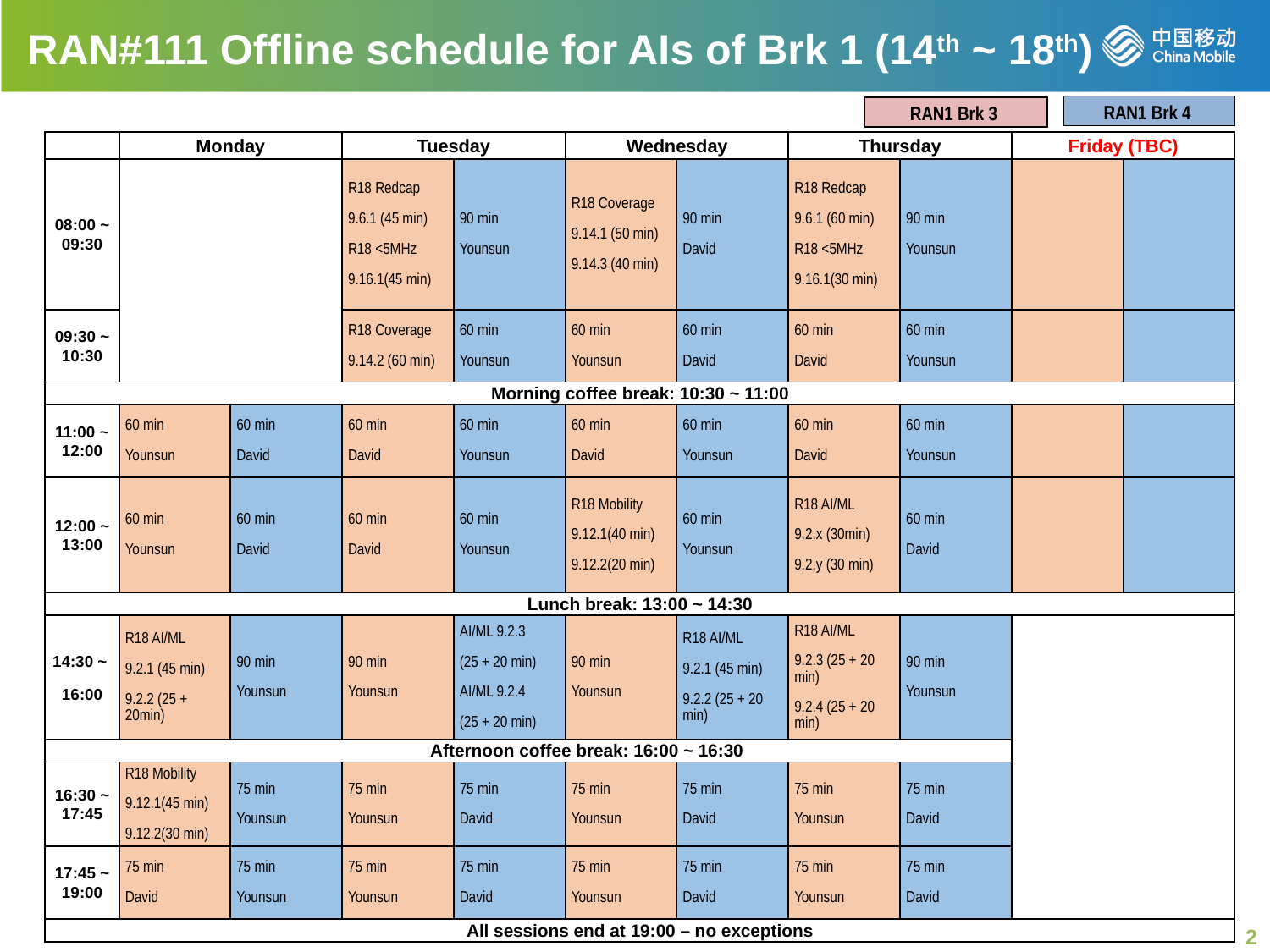

RAN#111 Offline schedule for AIs of Brk 1 (14th ~ 18th)
RAN1 Brk 4
RAN1 Brk 3
|  | Monday |  | Tuesday |  | Wednesday |  | Thursday |  | Friday (TBC) |  |
| --- | --- | --- | --- | --- | --- | --- | --- | --- | --- | --- |
| 08:00 ~ 09:30 |  |  | R18 Redcap 9.6.1 (45 min) R18 <5MHz 9.16.1(45 min) | 90 min Younsun | R18 Coverage 9.14.1 (50 min) 9.14.3 (40 min) | 90 min David | R18 Redcap 9.6.1 (60 min) R18 <5MHz 9.16.1(30 min) | 90 min Younsun |  |  |
| 09:30 ~ 10:30 |  |  | R18 Coverage 9.14.2 (60 min) | 60 min Younsun | 60 min Younsun | 60 min David | 60 min David | 60 min Younsun |  |  |
| Morning coffee break: 10:30 ~ 11:00 |  |  |  |  |  |  |  |  |  |  |
| 11:00 ~ 12:00 | 60 min Younsun | 60 min David | 60 min David | 60 min Younsun | 60 min David | 60 min Younsun | 60 min David | 60 min Younsun |  |  |
| 12:00 ~ 13:00 | 60 min Younsun | 60 min David | 60 min David | 60 min Younsun | R18 Mobility 9.12.1(40 min) 9.12.2(20 min) | 60 min Younsun | R18 AI/ML 9.2.x (30min) 9.2.y (30 min) | 60 min David |  |  |
| Lunch break: 13:00 ~ 14:30 |  |  |  |  |  |  |  |  |  |  |
| 14:30 ~ 16:00 | R18 AI/ML 9.2.1 (45 min) 9.2.2 (25 + 20min) | 90 min Younsun | 90 min Younsun | AI/ML 9.2.3 (25 + 20 min) AI/ML 9.2.4 (25 + 20 min) | 90 min Younsun | R18 AI/ML 9.2.1 (45 min) 9.2.2 (25 + 20 min) | R18 AI/ML 9.2.3 (25 + 20 min) 9.2.4 (25 + 20 min) | 90 min Younsun |  |  |
| Afternoon coffee break: 16:00 ~ 16:30 |  |  |  |  |  |  |  |  |  |  |
| 16:30 ~ 17:45 | R18 Mobility 9.12.1(45 min) 9.12.2(30 min) | 75 min Younsun | 75 min Younsun | 75 min David | 75 min Younsun | 75 min David | 75 min Younsun | 75 min David |  |  |
| 17:45 ~ 19:00 | 75 min David | 75 min Younsun | 75 min Younsun | 75 min David | 75 min Younsun | 75 min David | 75 min Younsun | 75 min David |  |  |
| All sessions end at 19:00 – no exceptions |  |  |  |  |  |  |  |  |  |  |